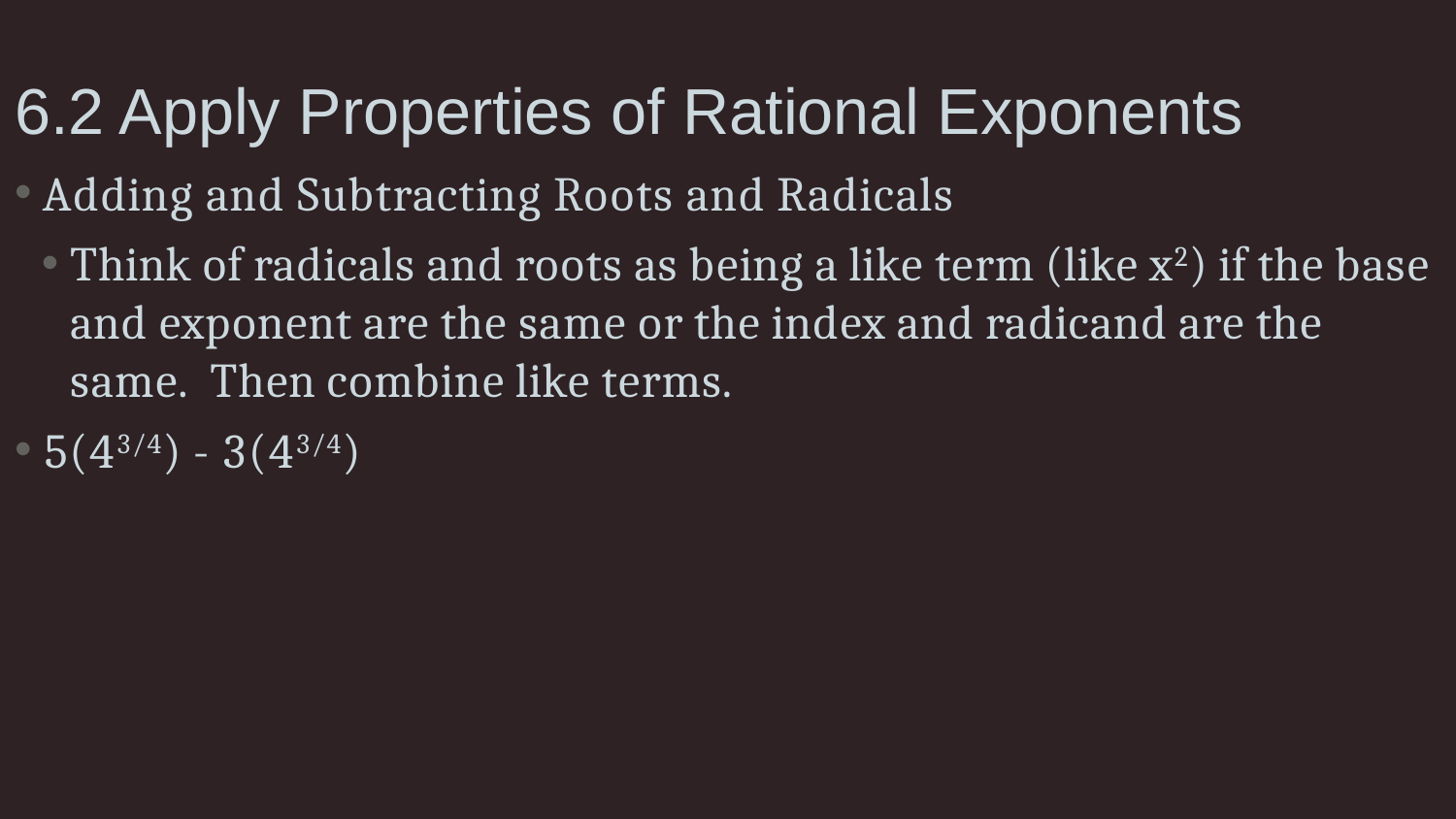

# 6.2 Apply Properties of Rational Exponents
Adding and Subtracting Roots and Radicals
Think of radicals and roots as being a like term (like x2) if the base and exponent are the same or the index and radicand are the same.  Then combine like terms.
5(43/4) - 3(43/4)